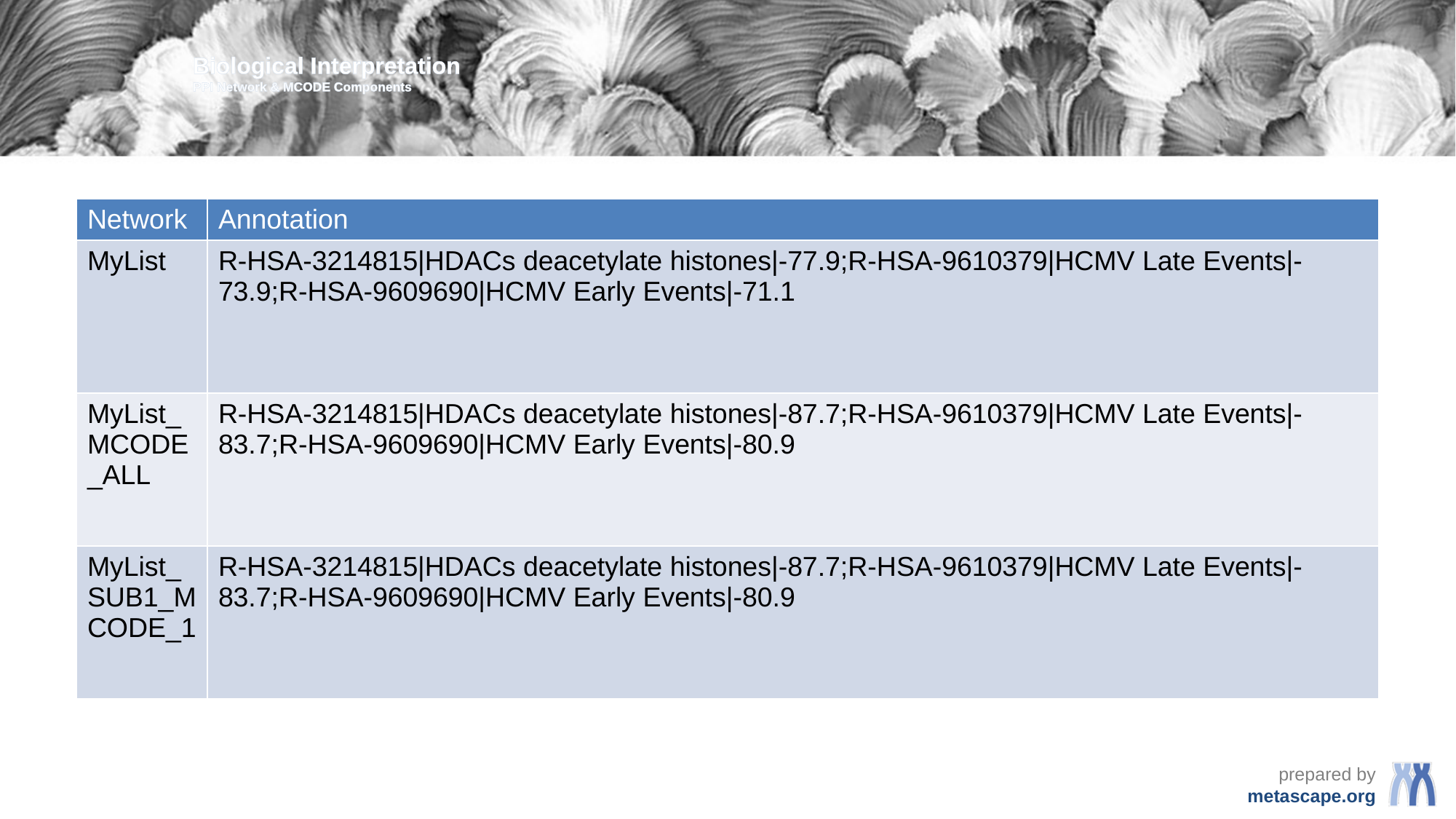

Biological Interpretation
PPI Network & MCODE Components
| Network | Annotation |
| --- | --- |
| MyList | R-HSA-3214815|HDACs deacetylate histones|-77.9;R-HSA-9610379|HCMV Late Events|-73.9;R-HSA-9609690|HCMV Early Events|-71.1 |
| MyList\_MCODE\_ALL | R-HSA-3214815|HDACs deacetylate histones|-87.7;R-HSA-9610379|HCMV Late Events|-83.7;R-HSA-9609690|HCMV Early Events|-80.9 |
| MyList\_SUB1\_MCODE\_1 | R-HSA-3214815|HDACs deacetylate histones|-87.7;R-HSA-9610379|HCMV Late Events|-83.7;R-HSA-9609690|HCMV Early Events|-80.9 |